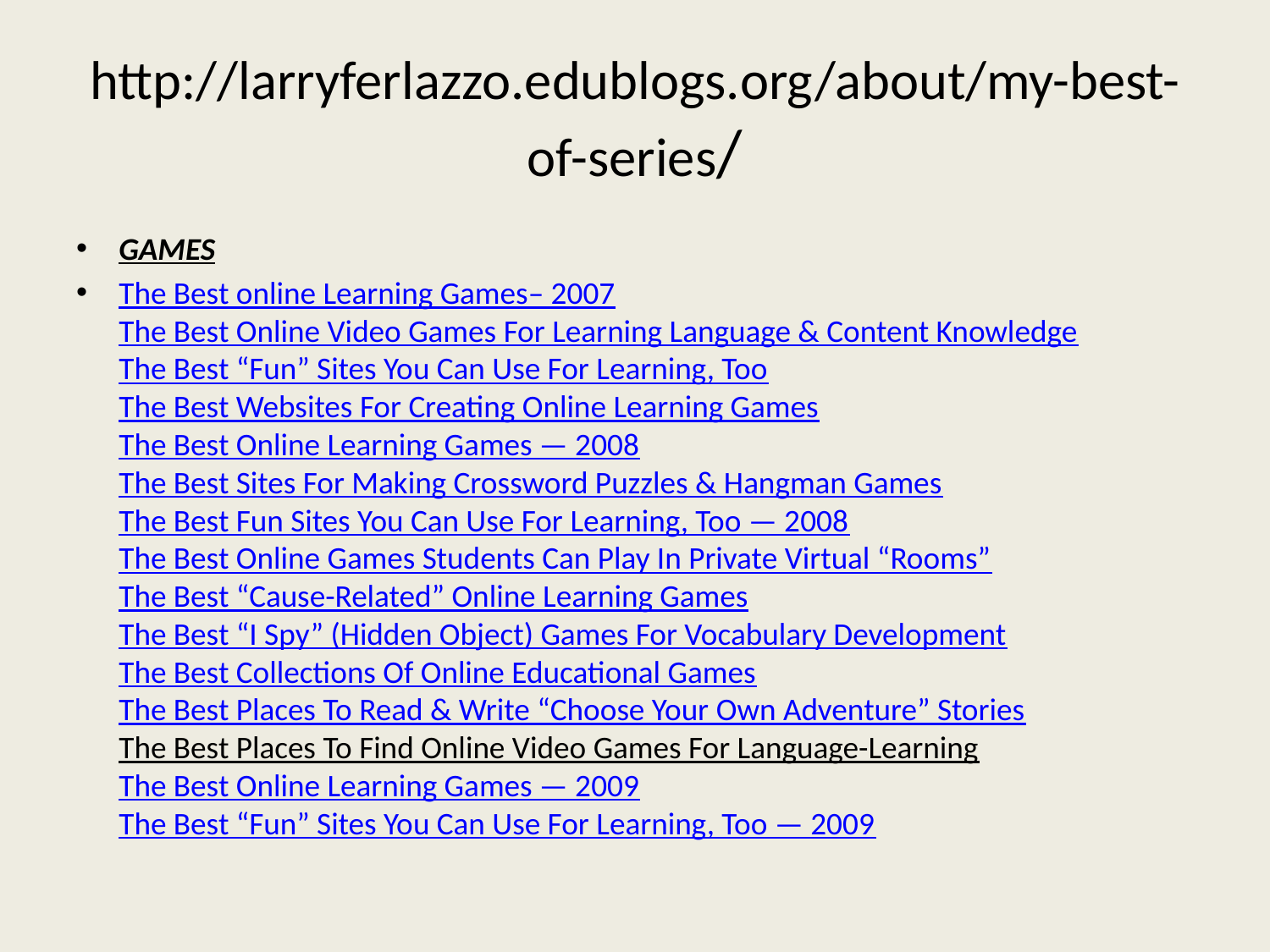

# http://larryferlazzo.edublogs.org/about/my-best-of-series/
GAMES
The Best online Learning Games– 2007
The Best Online Video Games For Learning Language & Content Knowledge
The Best “Fun” Sites You Can Use For Learning, Too
The Best Websites For Creating Online Learning Games
The Best Online Learning Games — 2008
The Best Sites For Making Crossword Puzzles & Hangman Games
The Best Fun Sites You Can Use For Learning, Too — 2008
The Best Online Games Students Can Play In Private Virtual “Rooms”
The Best “Cause-Related” Online Learning Games
The Best “I Spy” (Hidden Object) Games For Vocabulary Development
The Best Collections Of Online Educational Games
The Best Places To Read & Write “Choose Your Own Adventure” Stories
The Best Places To Find Online Video Games For Language-Learning
The Best Online Learning Games — 2009
The Best “Fun” Sites You Can Use For Learning, Too — 2009